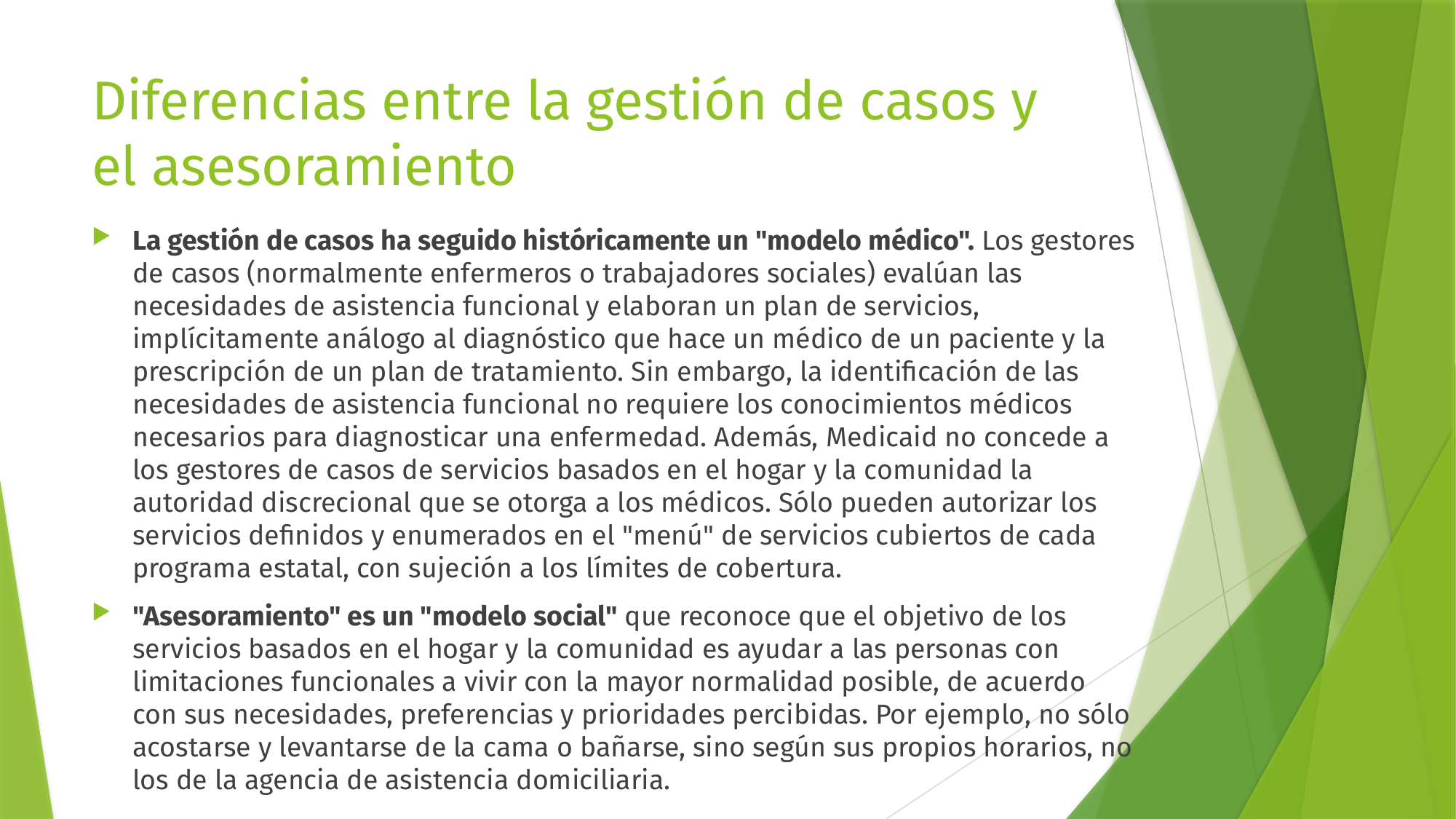

# Diferencias entre la gestión de casos y el asesoramiento
La gestión de casos ha seguido históricamente un "modelo médico". Los gestores de casos (normalmente enfermeros o trabajadores sociales) evalúan las necesidades de asistencia funcional y elaboran un plan de servicios, implícitamente análogo al diagnóstico que hace un médico de un paciente y la prescripción de un plan de tratamiento. Sin embargo, la identificación de las necesidades de asistencia funcional no requiere los conocimientos médicos necesarios para diagnosticar una enfermedad. Además, Medicaid no concede a los gestores de casos de servicios basados en el hogar y la comunidad la autoridad discrecional que se otorga a los médicos. Sólo pueden autorizar los servicios definidos y enumerados en el "menú" de servicios cubiertos de cada programa estatal, con sujeción a los límites de cobertura.
"Asesoramiento" es un "modelo social" que reconoce que el objetivo de los servicios basados en el hogar y la comunidad es ayudar a las personas con limitaciones funcionales a vivir con la mayor normalidad posible, de acuerdo con sus necesidades, preferencias y prioridades percibidas. Por ejemplo, no sólo acostarse y levantarse de la cama o bañarse, sino según sus propios horarios, no los de la agencia de asistencia domiciliaria.